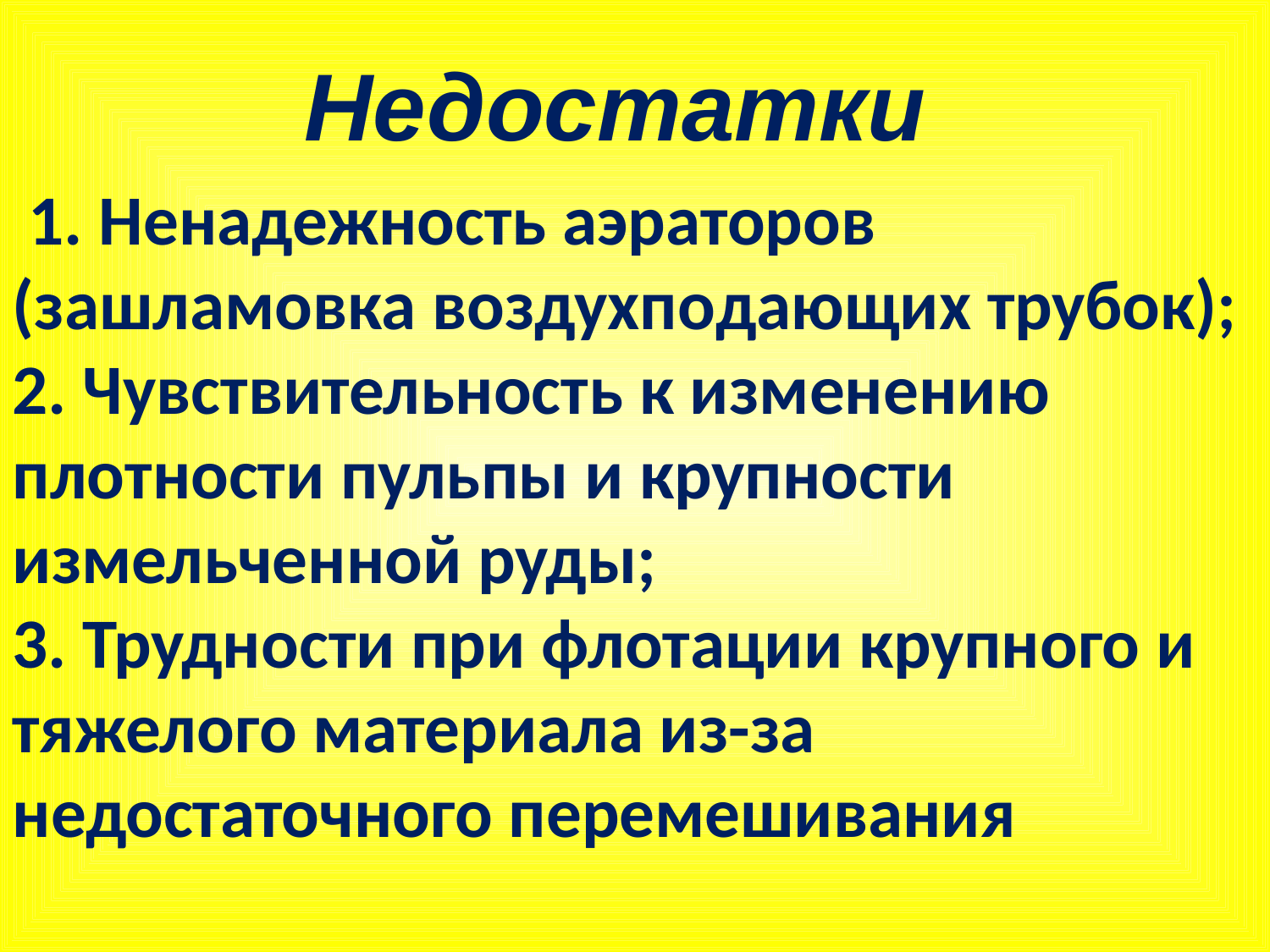

Недостатки
 1. Ненадежность аэраторов (зашламовка воздухподающих трубок);
2. Чувствительность к изменению плотности пульпы и крупности измельченной руды;
3. Трудности при флотации крупного и тяжелого материала из-за недостаточного перемешивания